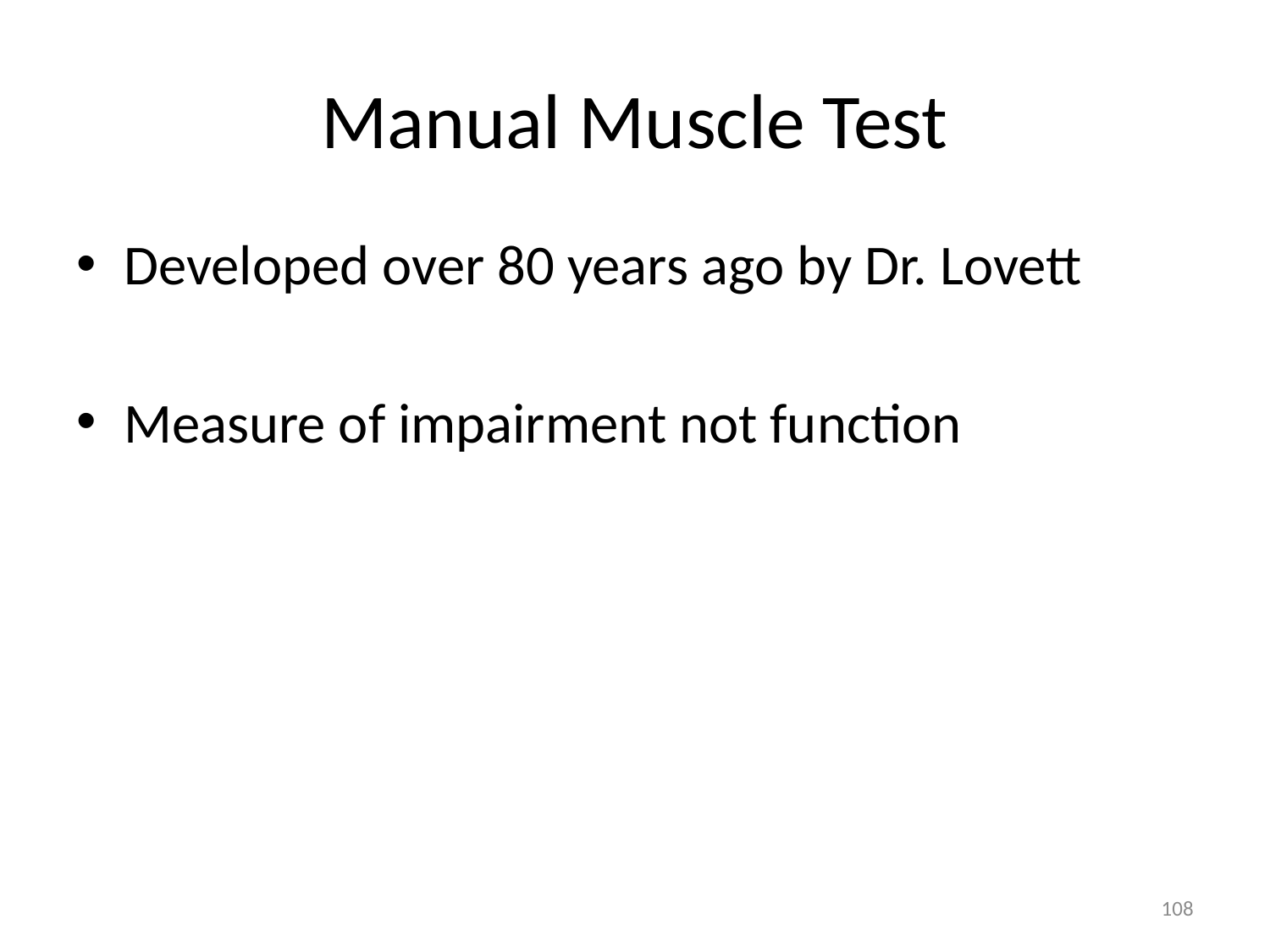

# Manual Muscle Test
Developed over 80 years ago by Dr. Lovett

Measure of impairment not function

108